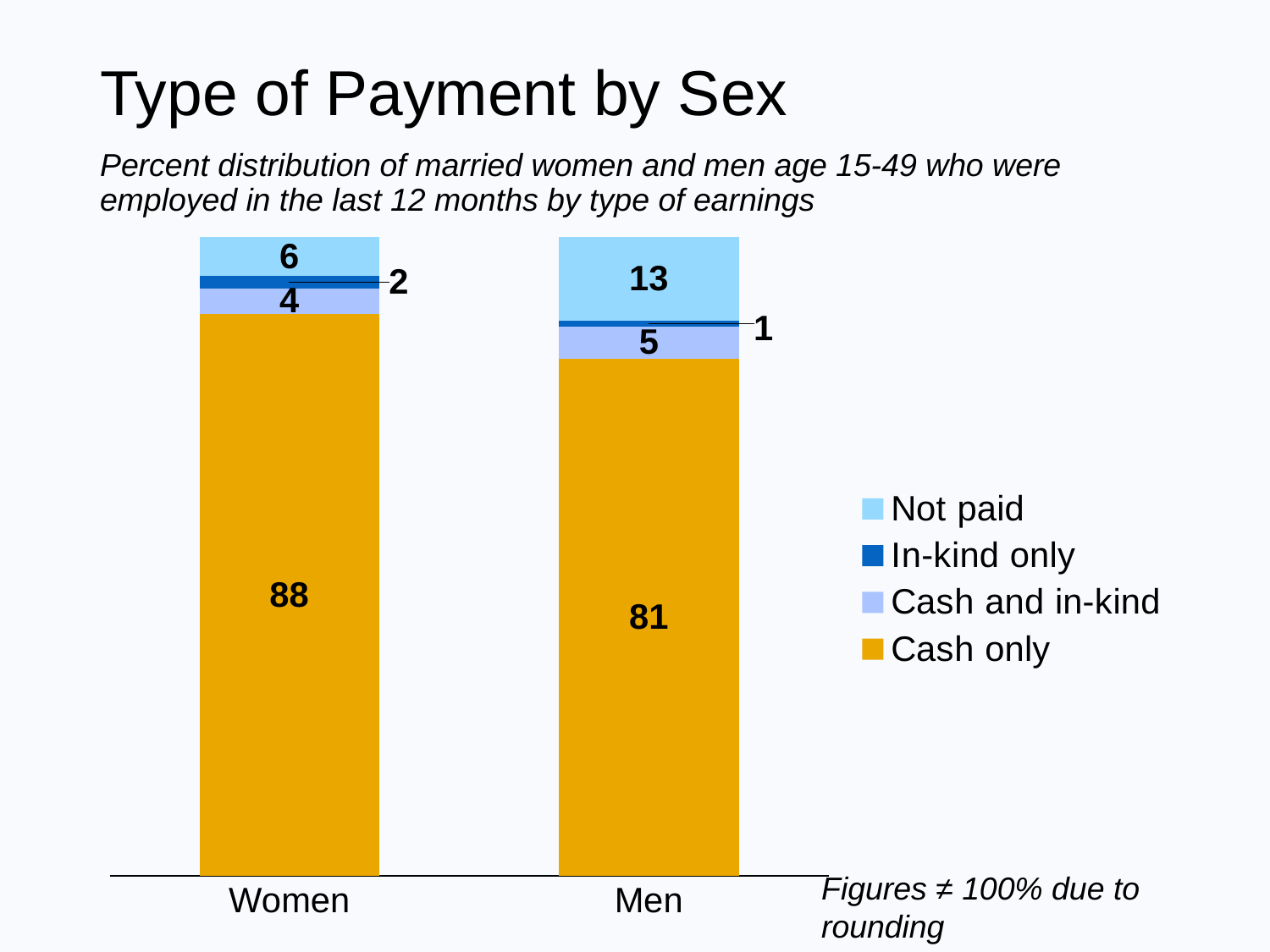

# Type of Payment by Sex
Percent distribution of married women and men age 15-49 who were employed in the last 12 months by type of earnings

### Chart

| Category | Cash only | Cash and in-kind | In-kind only | Not paid |
|---|---|---|---|---|
| Women | 88.0 | 4.0 | 2.0 | 6.0 |
| Men | 81.0 | 5.0 | 1.0 | 13.0 |
Figures ≠ 100% due to rounding